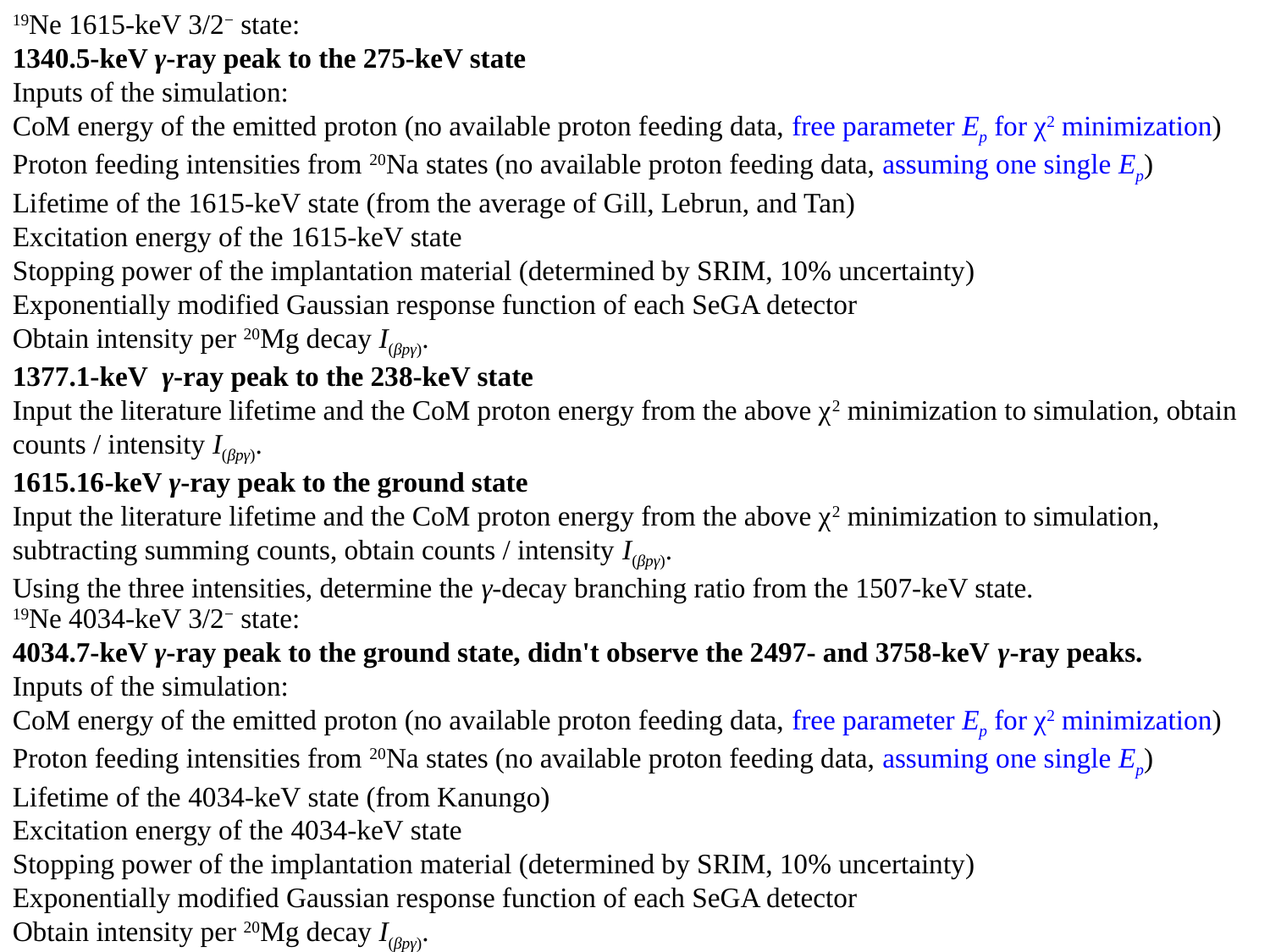

19Ne 1615-keV 3/2− state:
1340.5-keV γ-ray peak to the 275-keV state
Inputs of the simulation:
CoM energy of the emitted proton (no available proton feeding data, free parameter Ep for χ2 minimization)
Proton feeding intensities from 20Na states (no available proton feeding data, assuming one single Ep)
Lifetime of the 1615-keV state (from the average of Gill, Lebrun, and Tan)
Excitation energy of the 1615-keV state
Stopping power of the implantation material (determined by SRIM, 10% uncertainty)
Exponentially modified Gaussian response function of each SeGA detector
Obtain intensity per 20Mg decay I(βpγ).
1377.1-keV  γ-ray peak to the 238-keV state
Input the literature lifetime and the CoM proton energy from the above χ2 minimization to simulation, obtain counts / intensity I(βpγ).
1615.16-keV γ-ray peak to the ground state
Input the literature lifetime and the CoM proton energy from the above χ2 minimization to simulation, subtracting summing counts, obtain counts / intensity I(βpγ).
Using the three intensities, determine the γ-decay branching ratio from the 1507-keV state.
19Ne 4034-keV 3/2− state:
4034.7-keV γ-ray peak to the ground state, didn't observe the 2497- and 3758-keV γ-ray peaks.
Inputs of the simulation:
CoM energy of the emitted proton (no available proton feeding data, free parameter Ep for χ2 minimization)
Proton feeding intensities from 20Na states (no available proton feeding data, assuming one single Ep)
Lifetime of the 4034-keV state (from Kanungo)
Excitation energy of the 4034-keV state
Stopping power of the implantation material (determined by SRIM, 10% uncertainty)
Exponentially modified Gaussian response function of each SeGA detector
Obtain intensity per 20Mg decay I(βpγ).
Using the γ-decay branching ratio from the 4034-keV state (from Fisker), determine the Proton feeding intensity from 20Na state.